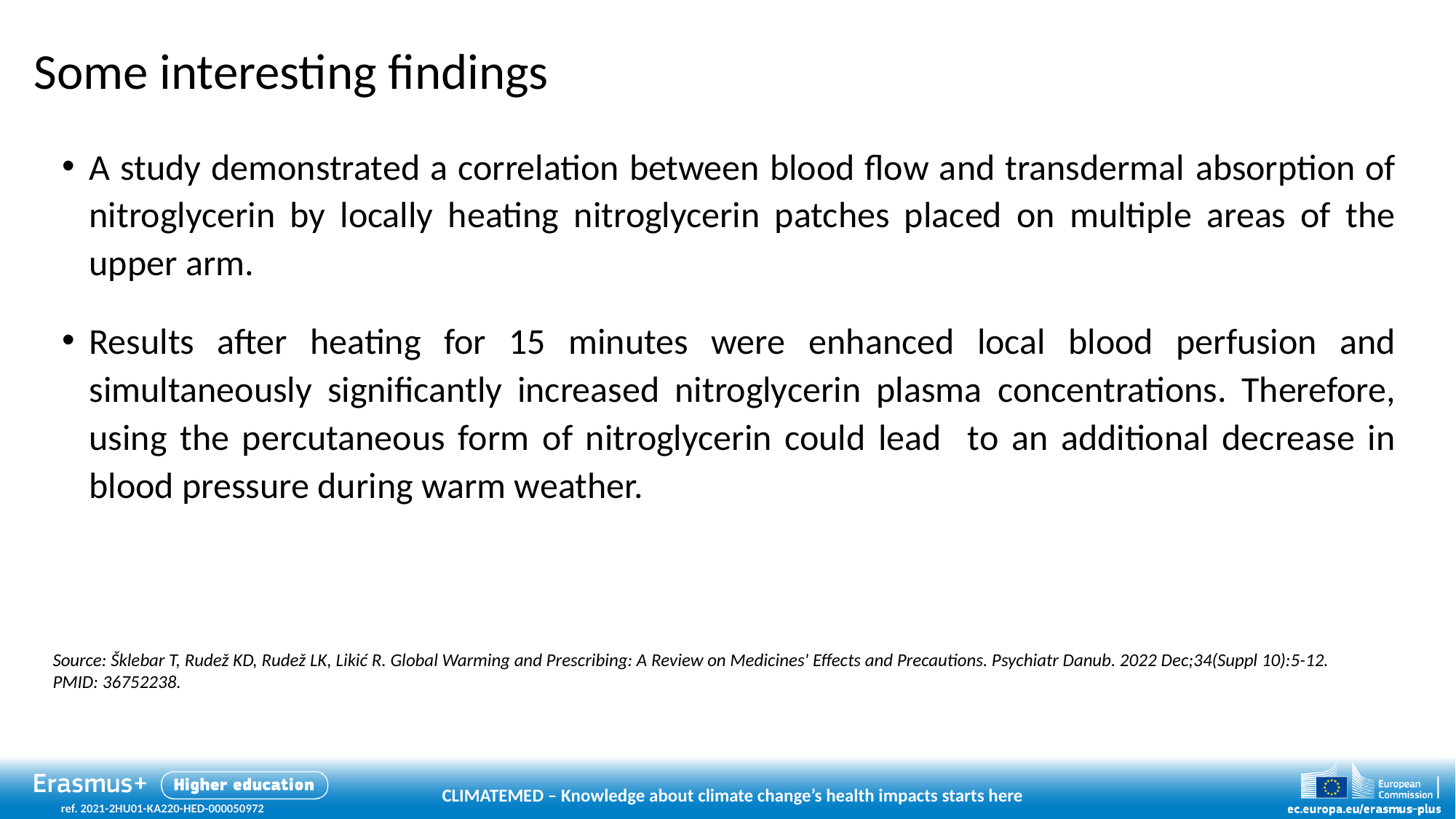

# Some interesting findings
A study demonstrated a correlation between blood flow and transdermal absorption of nitroglycerin by locally heating nitroglycerin patches placed on multiple areas of the upper arm.
Results after heating for 15 minutes were enhanced local blood perfusion and simultaneously significantly increased nitroglycerin plasma concentrations. Therefore, using the percutaneous form of nitroglycerin could lead  to an additional decrease in blood pressure during warm weather.
Source: Šklebar T, Rudež KD, Rudež LK, Likić R. Global Warming and Prescribing: A Review on Medicines' Effects and Precautions. Psychiatr Danub. 2022 Dec;34(Suppl 10):5-12. PMID: 36752238.